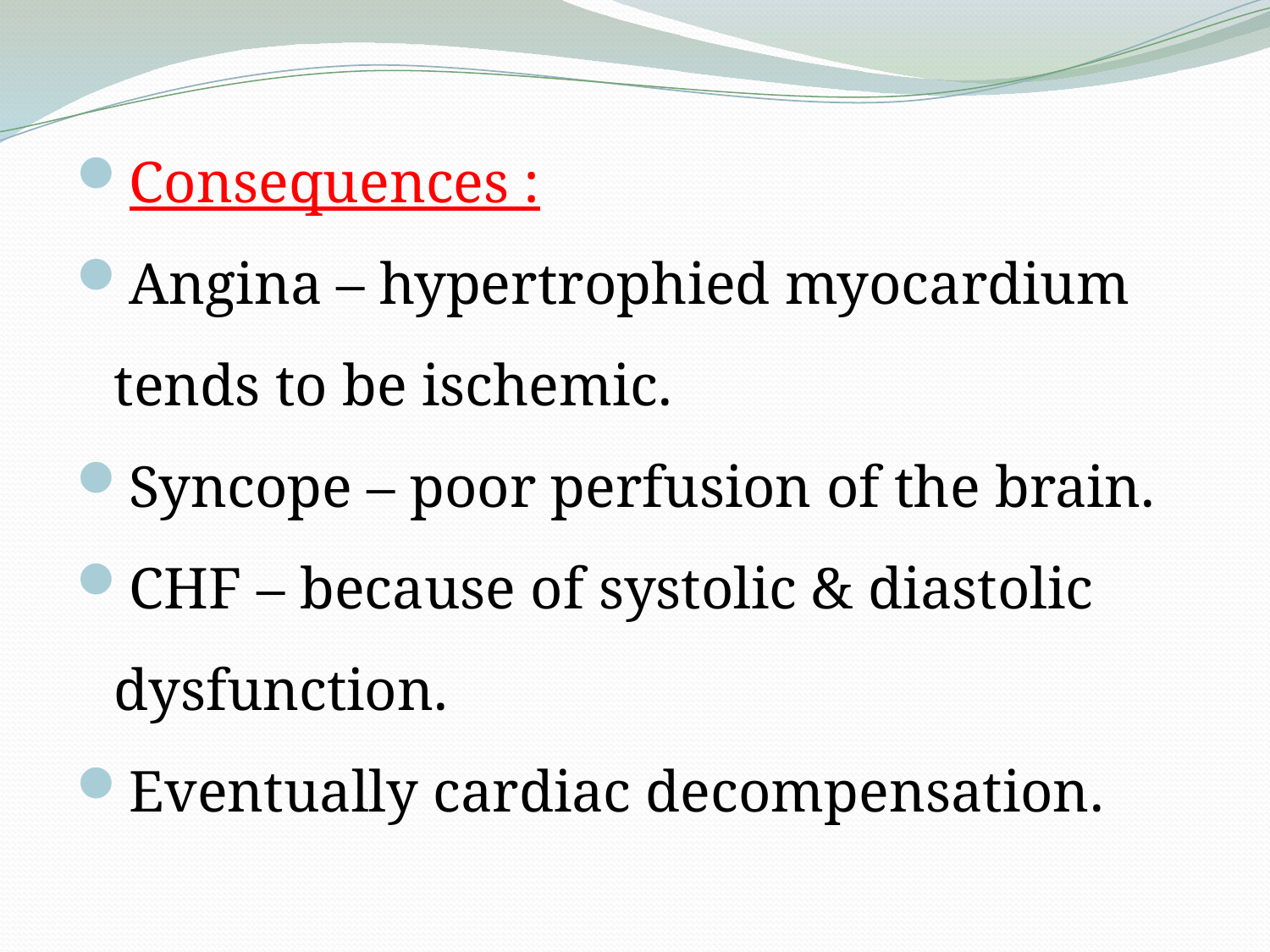

Consequences :
Angina – hypertrophied myocardium tends to be ischemic.
Syncope – poor perfusion of the brain.
CHF – because of systolic & diastolic dysfunction.
Eventually cardiac decompensation.